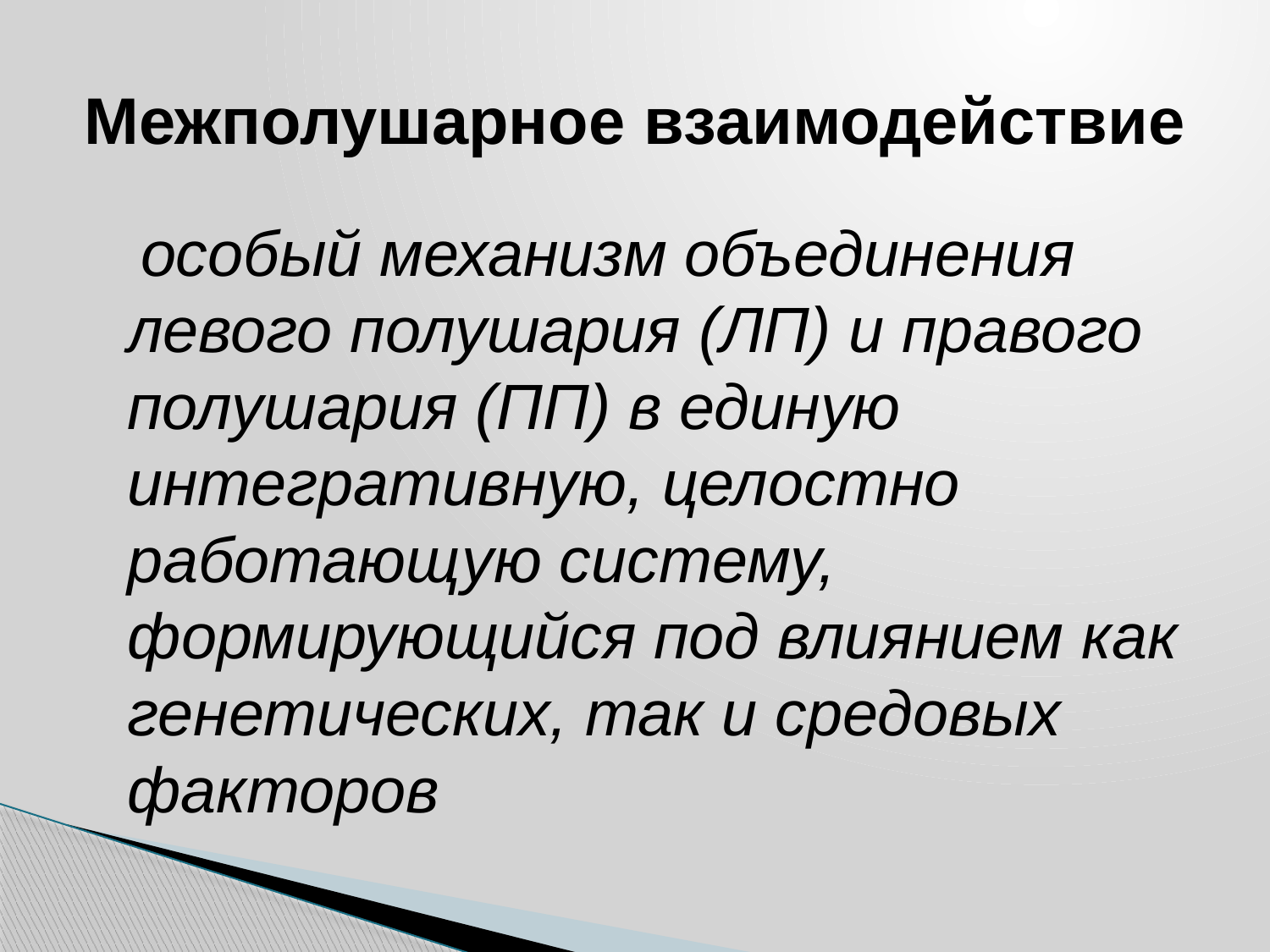

# Межполушарное взаимодействие
    особый механизм объединения левого полушария (ЛП) и правого полушария (ПП) в единую интегративную, целостно работающую систему, формирующийся под влиянием как генетических, так и средовых факторов